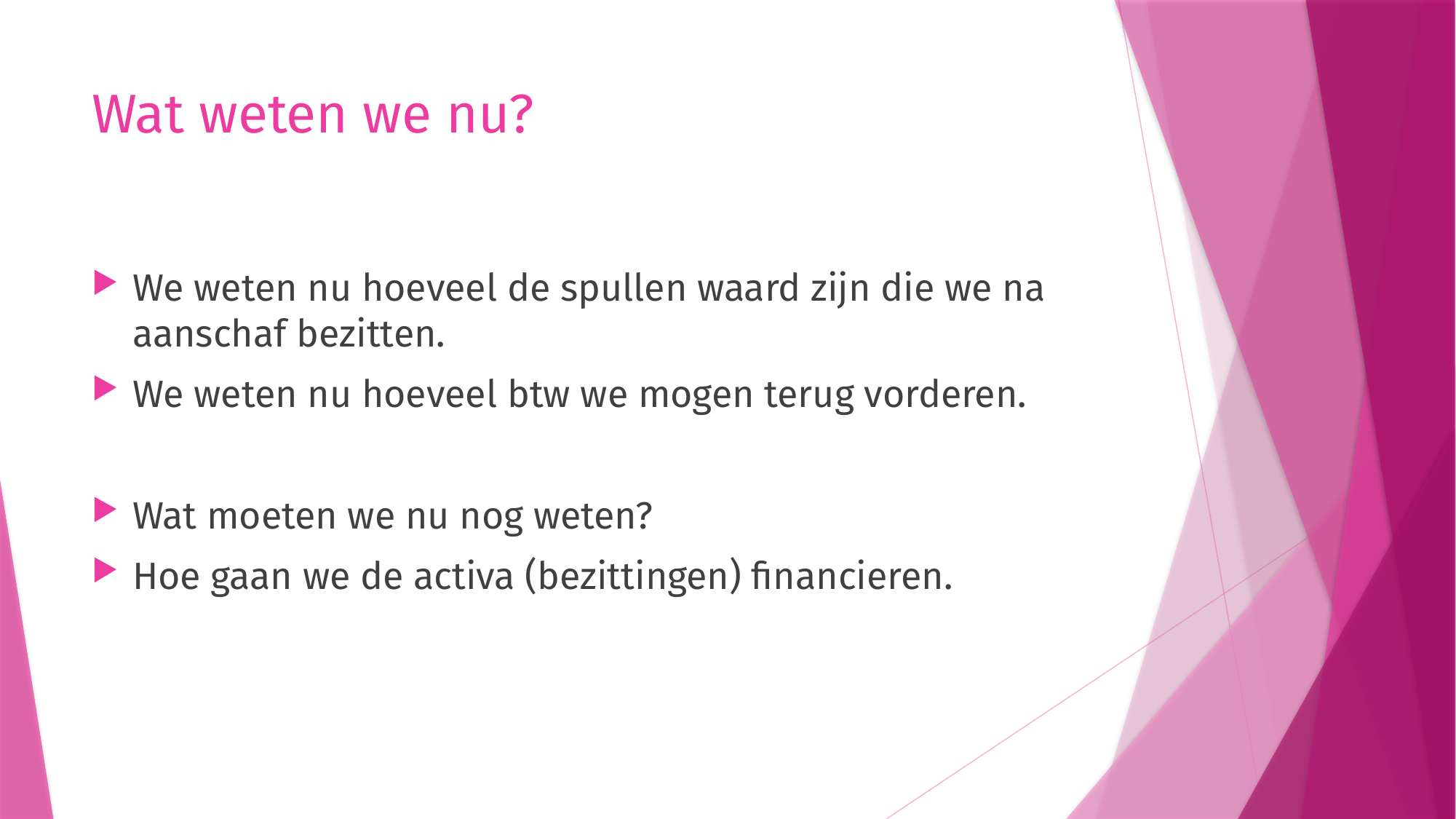

# Wat weten we nu?
We weten nu hoeveel de spullen waard zijn die we na aanschaf bezitten.
We weten nu hoeveel btw we mogen terug vorderen.

Wat moeten we nu nog weten?
Hoe gaan we de activa (bezittingen) financieren.